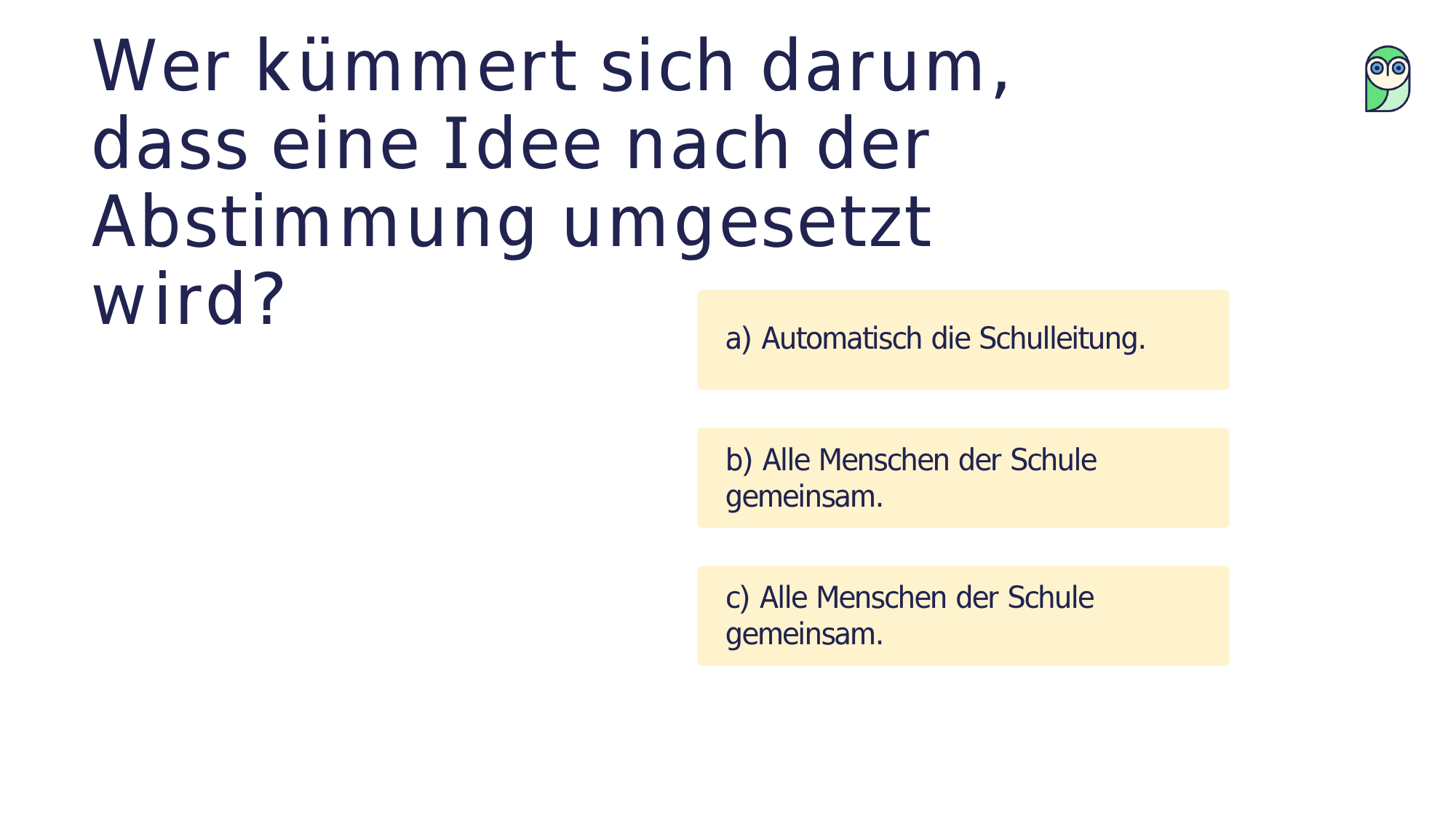

Wer kümmert sich darum, dass eine Idee nach der Abstimmung umgesetzt wird?

a) Automatisch die Schulleitung.

b) Alle Menschen der Schule gemeinsam.

c) Alle Menschen der Schule gemeinsam.